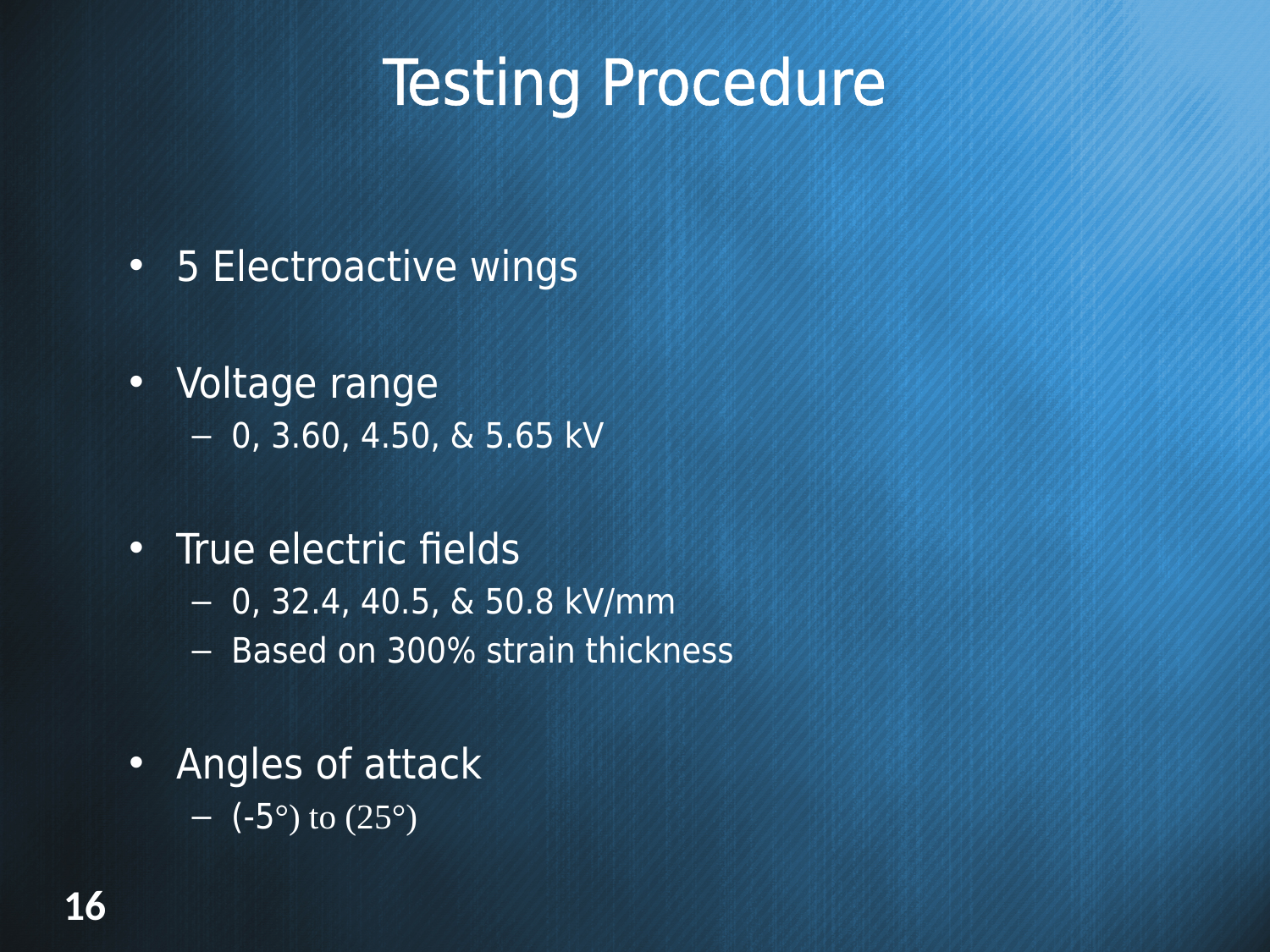

# Testing Procedure
5 Electroactive wings

Voltage range
0, 3.60, 4.50, & 5.65 kV

True electric fields
0, 32.4, 40.5, & 50.8 kV/mm
Based on 300% strain thickness

Angles of attack
(-5°) to (25°)
16